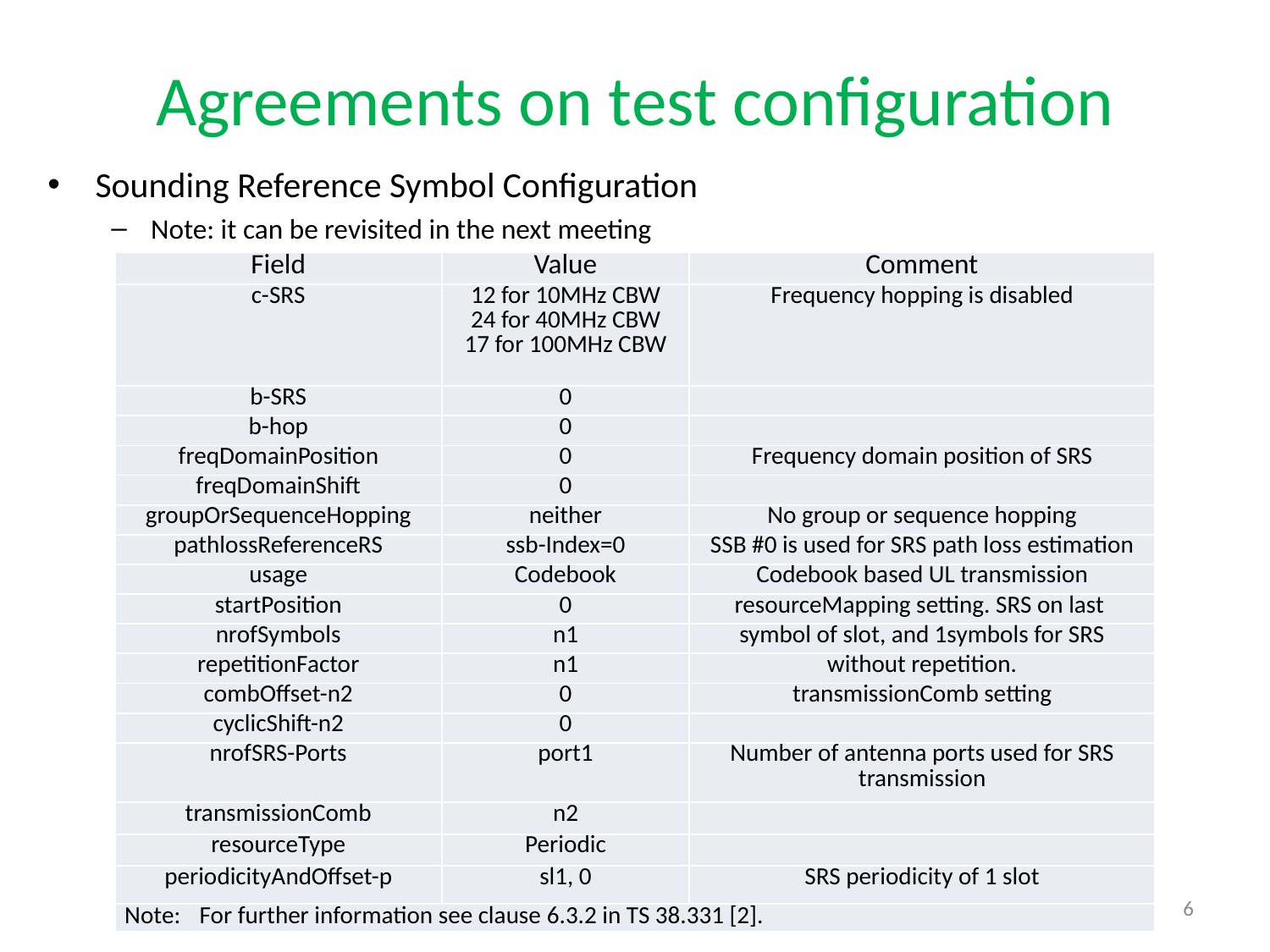

# Agreements on test configuration
Sounding Reference Symbol Configuration
Note: it can be revisited in the next meeting

| Field | Value | Comment |
| --- | --- | --- |
| c-SRS | 12 for 10MHz CBW 24 for 40MHz CBW 17 for 100MHz CBW | Frequency hopping is disabled |
| b-SRS | 0 |  |
| b-hop | 0 |  |
| freqDomainPosition | 0 | Frequency domain position of SRS |
| freqDomainShift | 0 |  |
| groupOrSequenceHopping | neither | No group or sequence hopping |
| pathlossReferenceRS | ssb-Index=0 | SSB #0 is used for SRS path loss estimation |
| usage | Codebook | Codebook based UL transmission |
| startPosition | 0 | resourceMapping setting. SRS on last |
| nrofSymbols | n1 | symbol of slot, and 1symbols for SRS |
| repetitionFactor | n1 | without repetition. |
| combOffset-n2 | 0 | transmissionComb setting |
| cyclicShift-n2 | 0 |  |
| nrofSRS-Ports | port1 | Number of antenna ports used for SRS transmission |
| transmissionComb | n2 |  |
| resourceType | Periodic |  |
| periodicityAndOffset-p | sl1, 0 | SRS periodicity of 1 slot |
| Note: For further information see clause 6.3.2 in TS 38.331 [2]. |  |  |
6